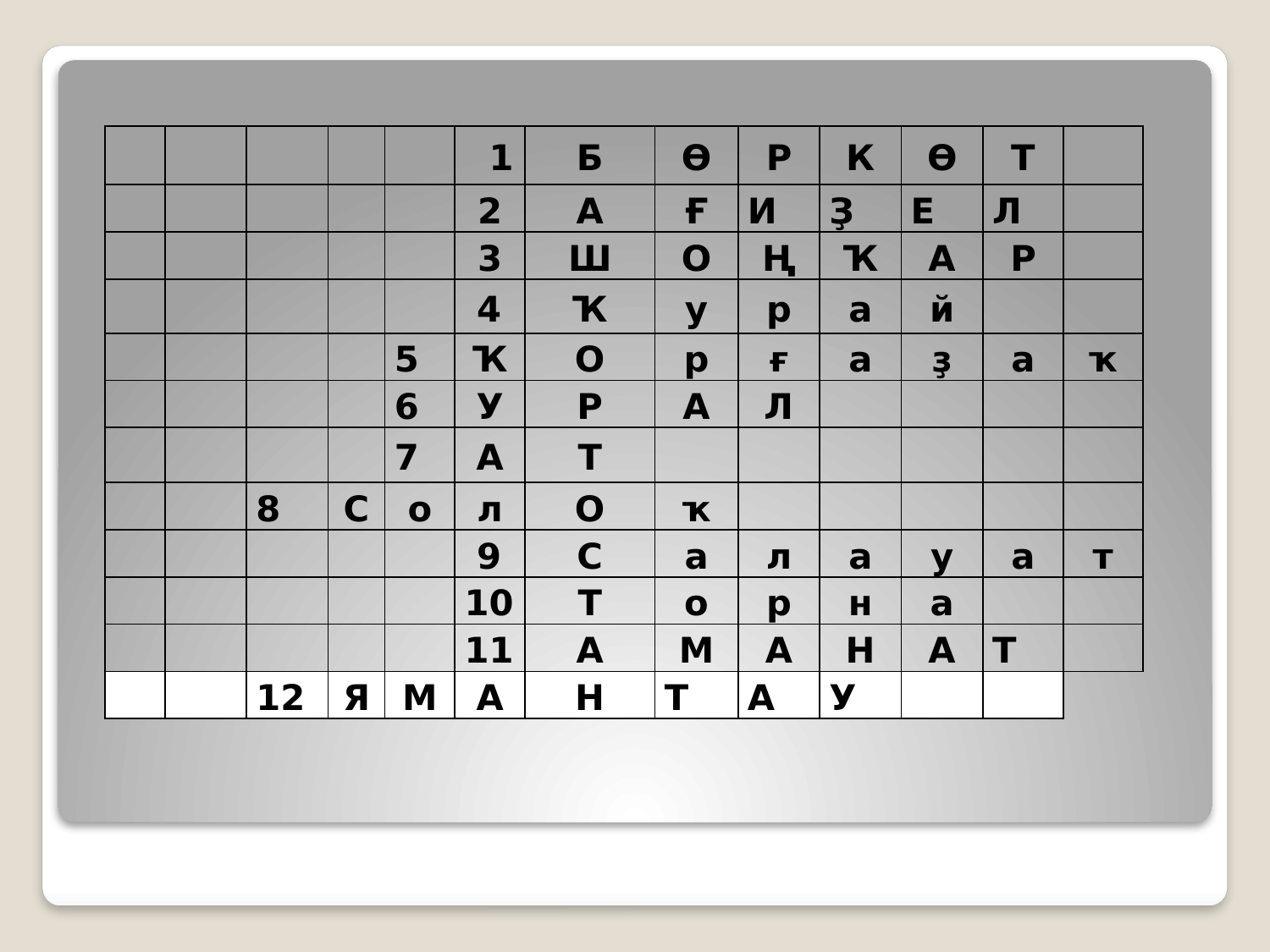

|  |  |  |  |  | 1 | Б | Ө | Р | К | Ө | Т |  |
| --- | --- | --- | --- | --- | --- | --- | --- | --- | --- | --- | --- | --- |
|  |  |  |  |  | 2 | А | Ғ | И | Ҙ | Е | Л |  |
|  |  |  |  |  | 3 | Ш | О | Ң | Ҡ | А | Р |  |
|  |  |  |  |  | 4 | Ҡ | у | р | а | й |  |  |
|  |  |  |  | 5 | Ҡ | О | р | ғ | а | ҙ | а | ҡ |
|  |  |  |  | 6 | У | Р | А | Л |  |  |  |  |
|  |  |  |  | 7 | А | Т |  |  |  |  |  |  |
|  |  | 8 | С | о | л | О | ҡ |  |  |  |  |  |
|  |  |  |  |  | 9 | С | а | л | а | у | а | т |
|  |  |  |  |  | 10 | Т | о | р | н | а |  |  |
|  |  |  |  |  | 11 | А | М | А | Н | А | Т |  |
|  |  | 12 | Я | М | А | Н | Т | А | У |  |  |  |

#